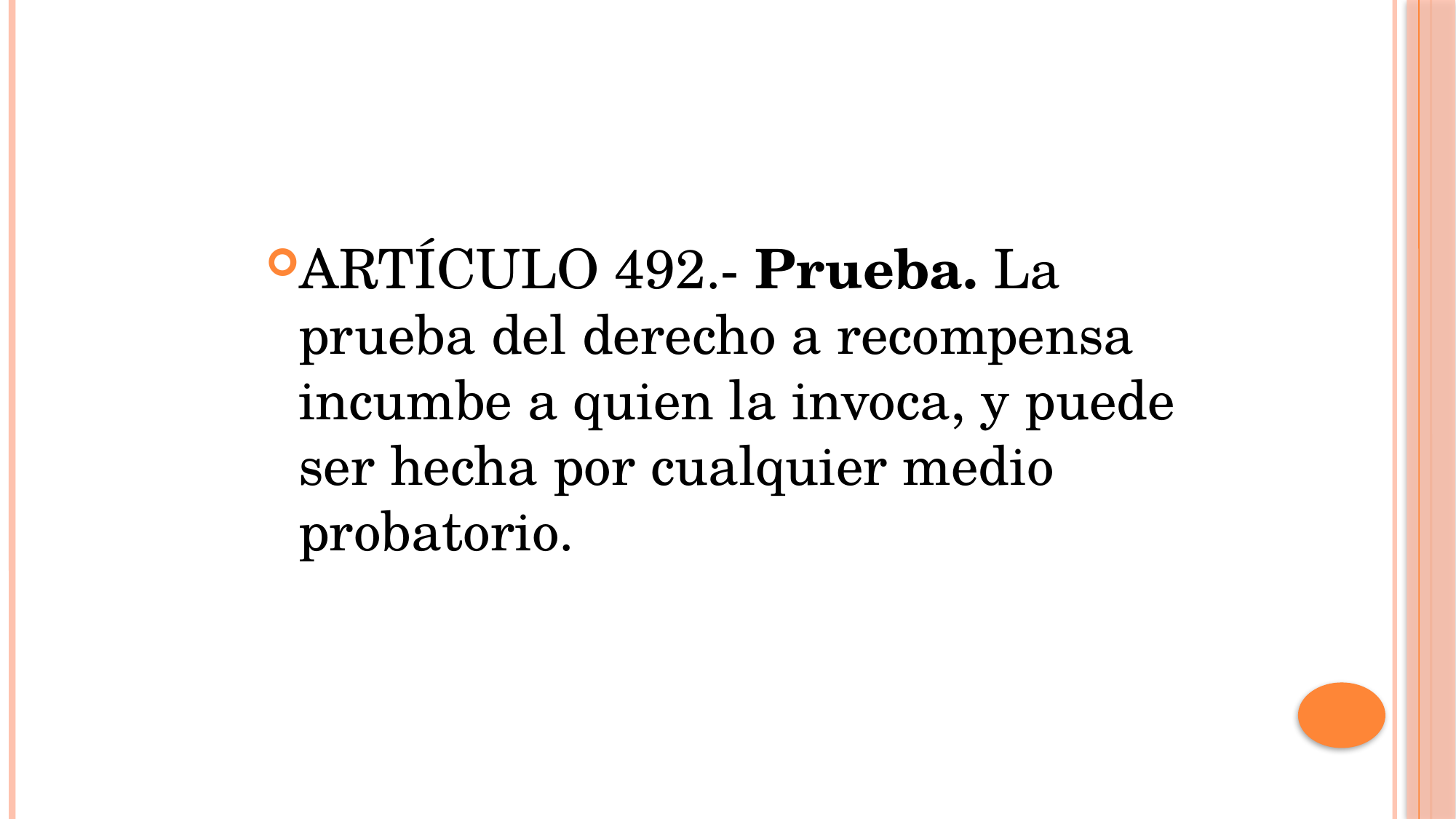

ARTÍCULO 492.- Prueba. La prueba del derecho a recompensa incumbe a quien la invoca, y puede ser hecha por cualquier medio probato­rio.